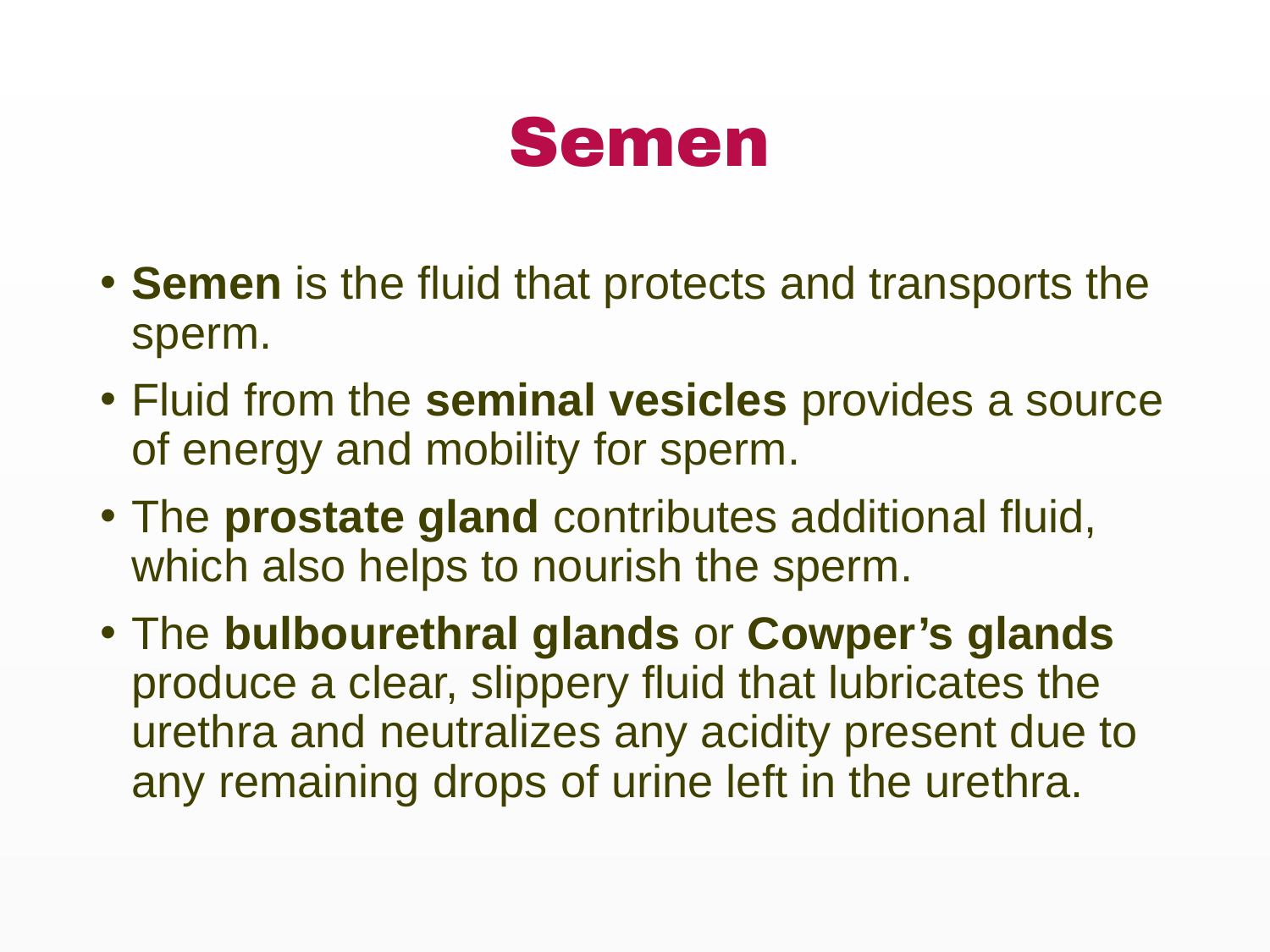

# Semen
Semen is the fluid that protects and transports the sperm.
Fluid from the seminal vesicles provides a source of energy and mobility for sperm.
The prostate gland contributes additional fluid, which also helps to nourish the sperm.
The bulbourethral glands or Cowper’s glands produce a clear, slippery fluid that lubricates the urethra and neutralizes any acidity present due to any remaining drops of urine left in the urethra.